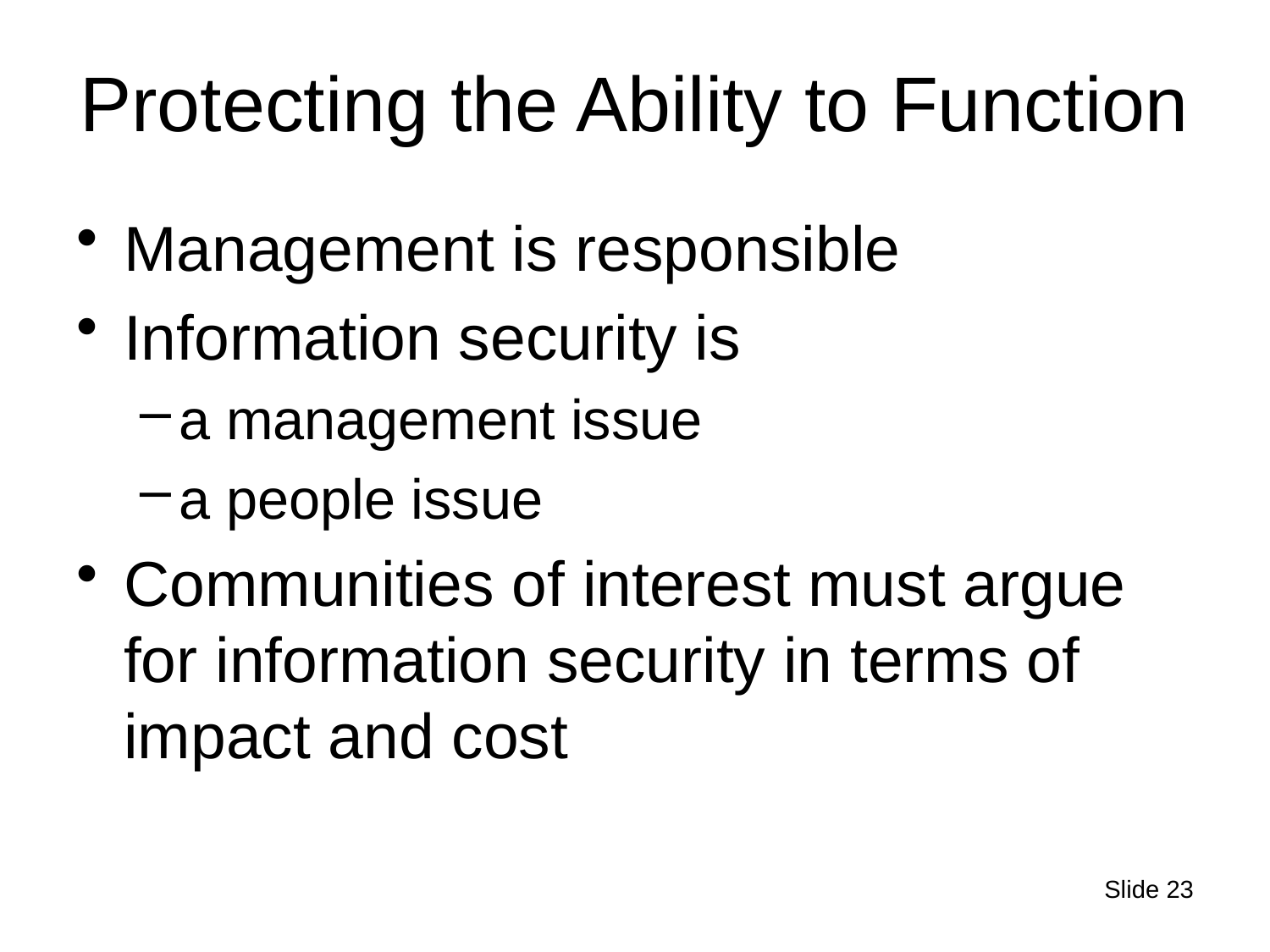

# Protecting the Ability to Function
Management is responsible
Information security is
a management issue
a people issue
Communities of interest must argue for information security in terms of impact and cost
 Slide 23